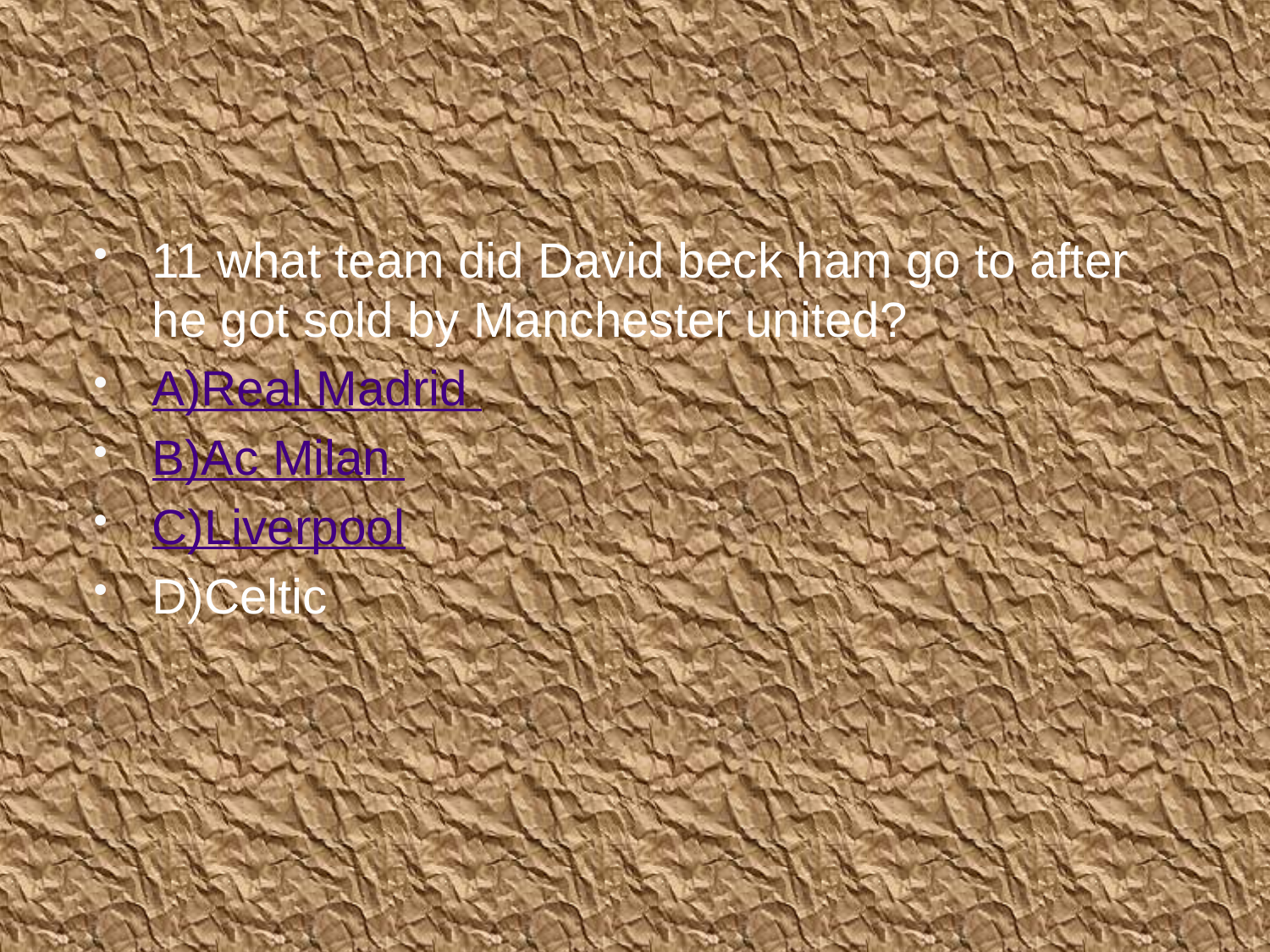

11 what team did David beck ham go to after he got sold by Manchester united?
A)Real Madrid
B)Ac Milan
C)Liverpool
D)Celtic